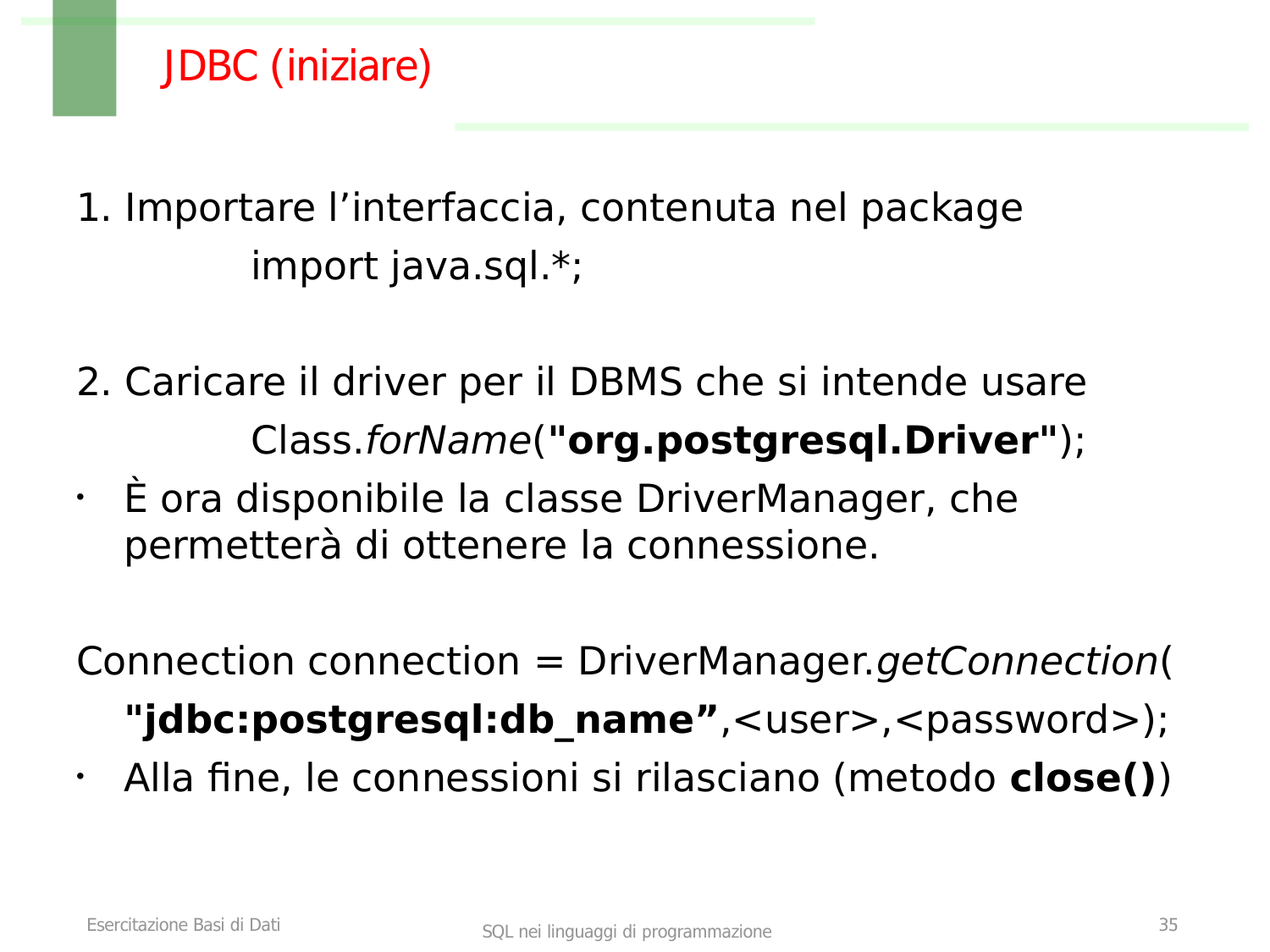

# JDBC (iniziare)
1. Importare l’interfaccia, contenuta nel package
		import java.sql.*;

2. Caricare il driver per il DBMS che si intende usare
		Class.forName("org.postgresql.Driver");
È ora disponibile la classe DriverManager, che permetterà di ottenere la connessione.

Connection connection = DriverManager.getConnection(
	"jdbc:postgresql:db_name”,<user>,<password>);
Alla fine, le connessioni si rilasciano (metodo close())
SQL nei linguaggi di programmazione